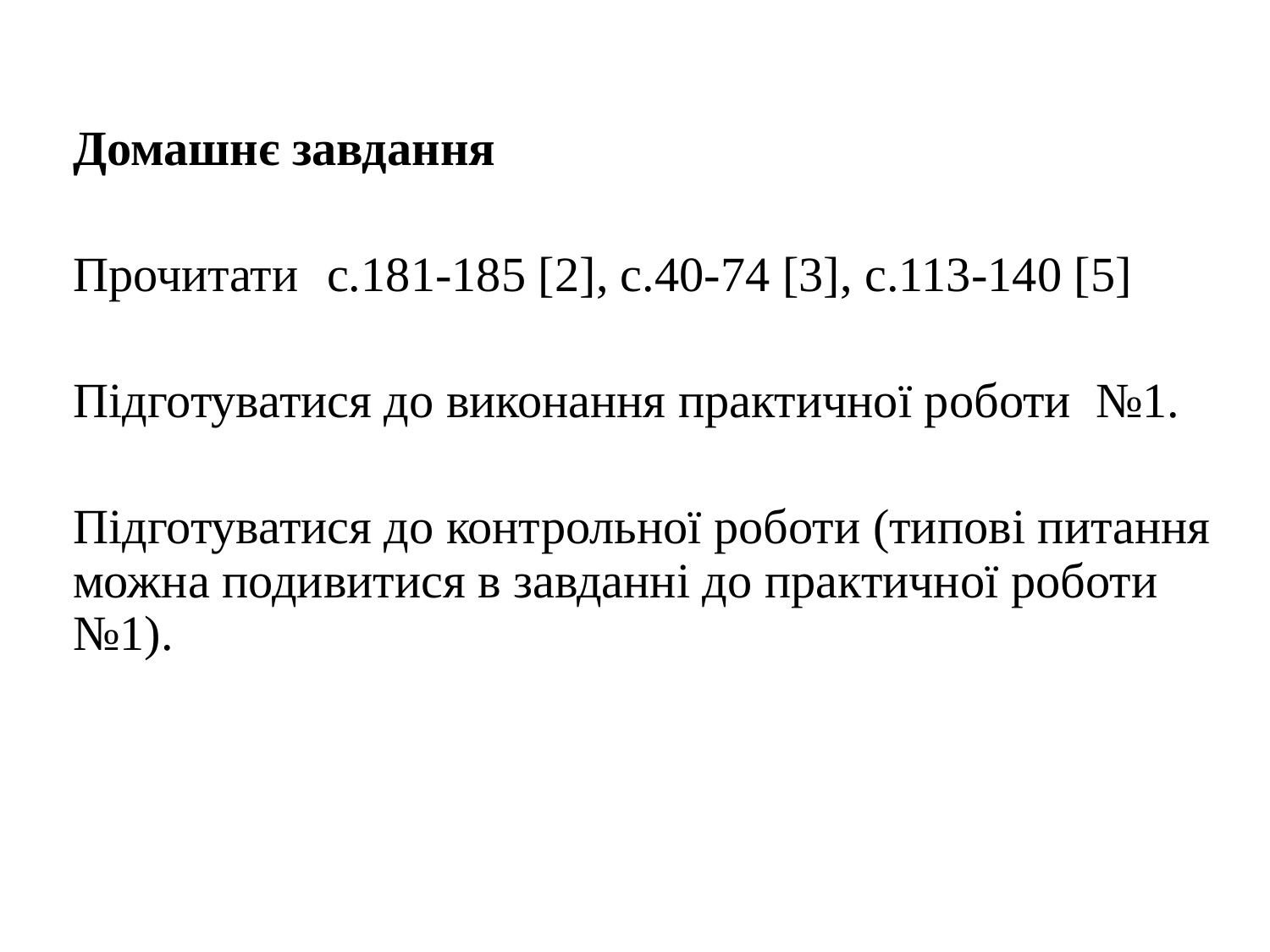

Домашнє завдання

	Прочитати 	с.181-185 [2], с.40-74 [3], с.113-140 [5]

	Підготуватися до виконання практичної роботи  №1.

	Підготуватися до контрольної роботи (типові питання можна подивитися в завданні до практичної роботи №1).